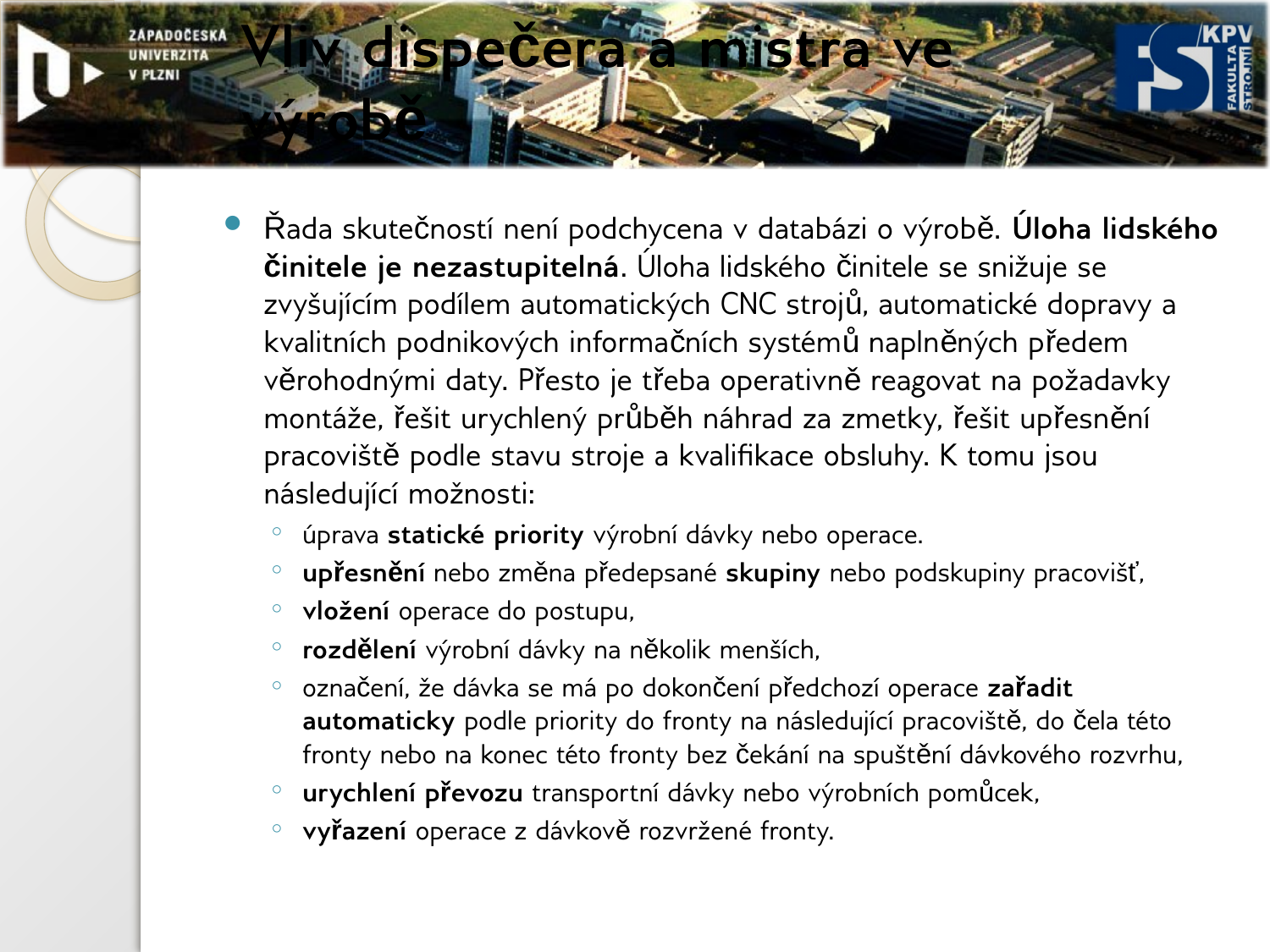

# Vliv dispečera a mistra ve výrobě
Řada skutečností není podchycena v databázi o výrobě. Úloha lidského činitele je nezastupitelná. Úloha lidského činitele se snižuje se zvyšujícím podílem automatických CNC strojů, automatické dopravy a kvalitních podnikových informačních systémů naplněných předem věrohodnými daty. Přesto je třeba operativně reagovat na požadavky montáže, řešit urychlený průběh náhrad za zmetky, řešit upřesnění pracoviště podle stavu stroje a kvalifikace obsluhy. K tomu jsou následující možnosti:
úprava statické priority výrobní dávky nebo operace.
upřesnění nebo změna předepsané skupiny nebo podskupiny pracovišť,
vložení operace do postupu,
rozdělení výrobní dávky na několik menších,
označení, že dávka se má po dokončení předchozí operace zařadit automaticky podle priority do fronty na následující pracoviště, do čela této fronty nebo na konec této fronty bez čekání na spuštění dávkového rozvrhu,
urychlení převozu transportní dávky nebo výrobních pomůcek,
vyřazení operace z dávkově rozvržené fronty.